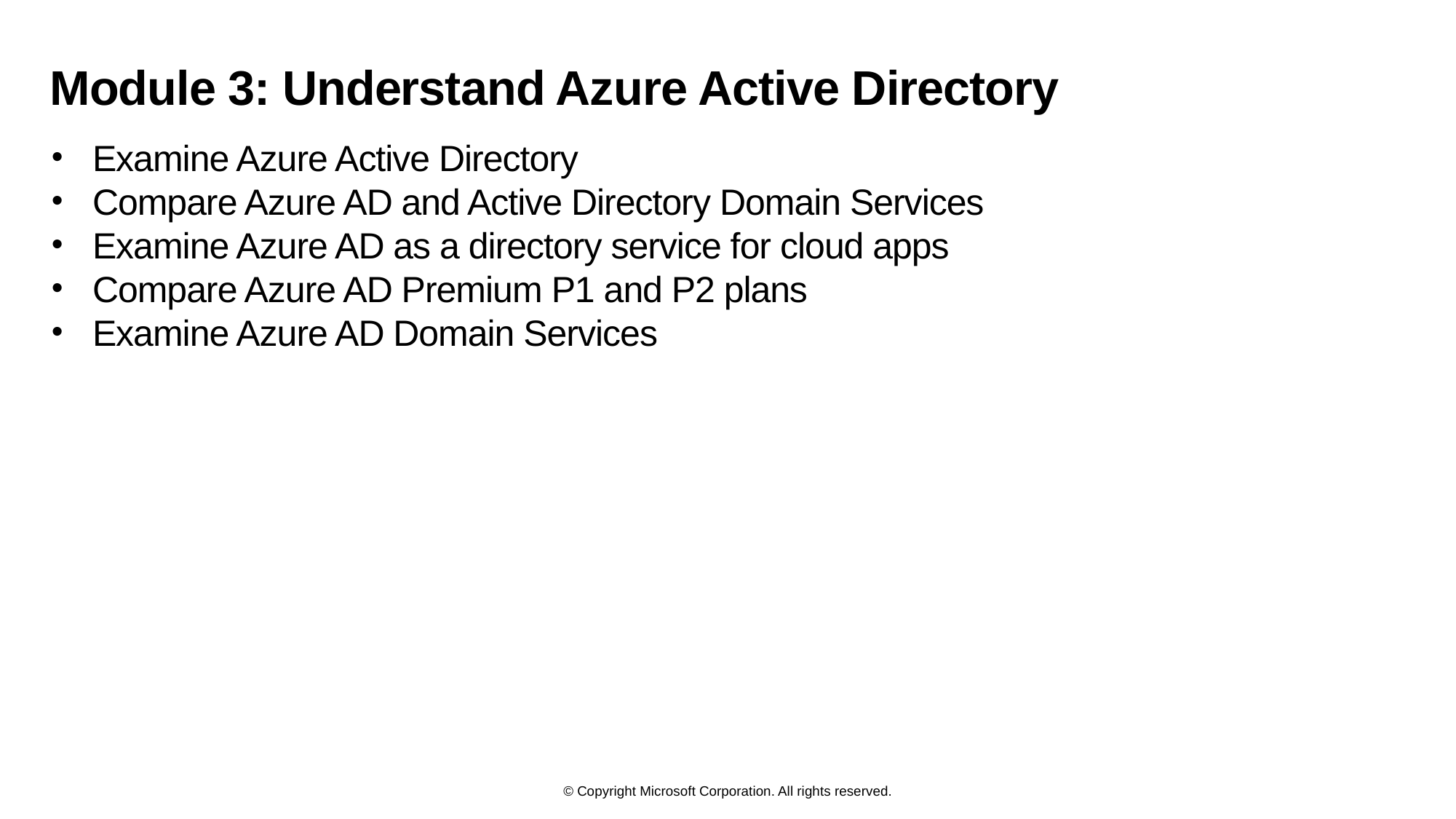

# Module 3: Understand Azure Active Directory
Examine Azure Active Directory
Compare Azure AD and Active Directory Domain Services
Examine Azure AD as a directory service for cloud apps
Compare Azure AD Premium P1 and P2 plans
Examine Azure AD Domain Services